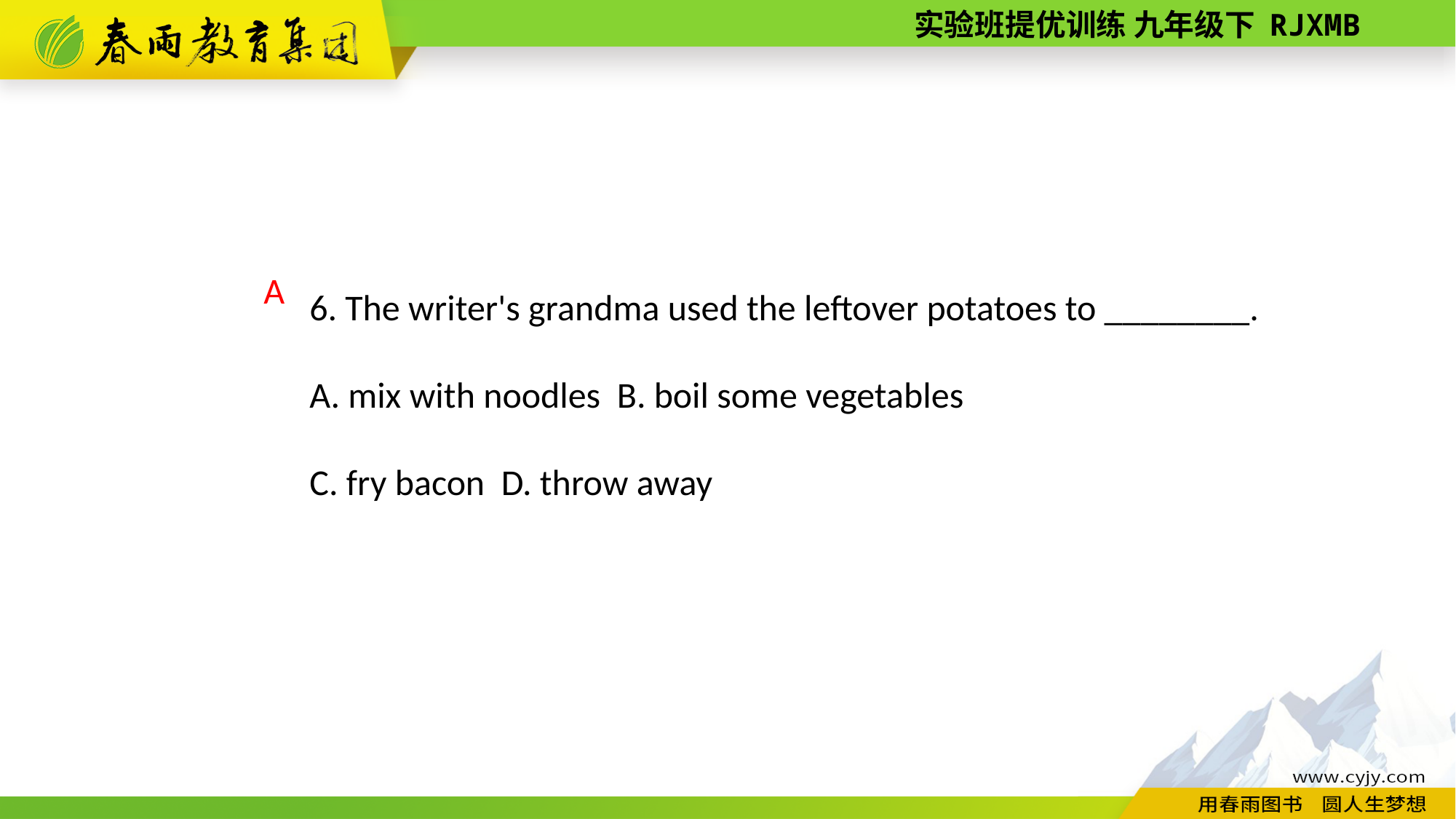

6. The writer's grandma used the leftover potatoes to ________.
A. mix with noodles  B. boil some vegetables
C. fry bacon  D. throw away
A